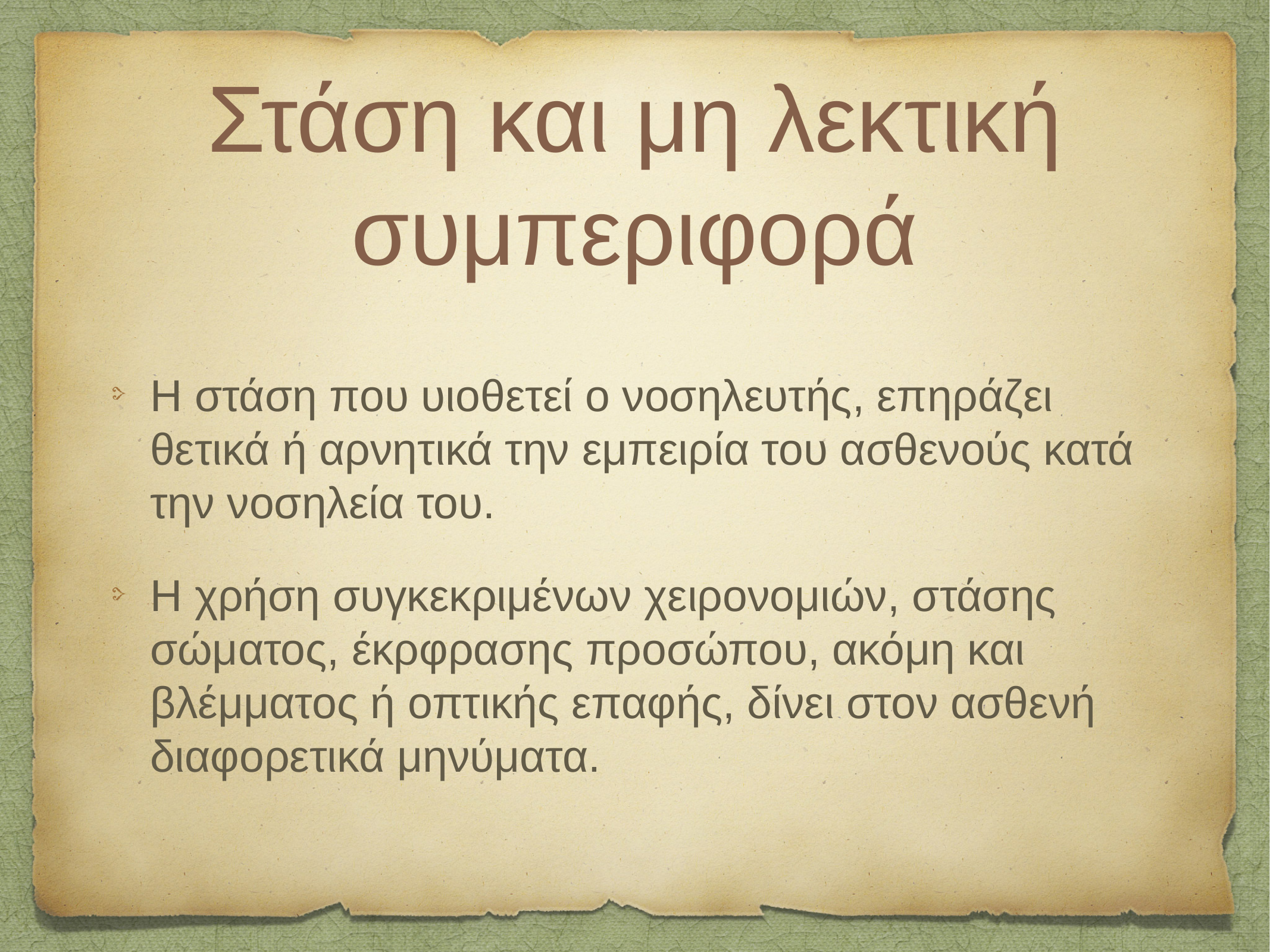

# Στάση και μη λεκτική συμπεριφορά
Η στάση που υιοθετεί ο νοσηλευτής, επηράζει θετικά ή αρνητικά την εμπειρία του ασθενούς κατά την νοσηλεία του.
Η χρήση συγκεκριμένων χειρονομιών, στάσης σώματος, έκρφρασης προσώπου, ακόμη και βλέμματος ή οπτικής επαφής, δίνει στον ασθενή διαφορετικά μηνύματα.